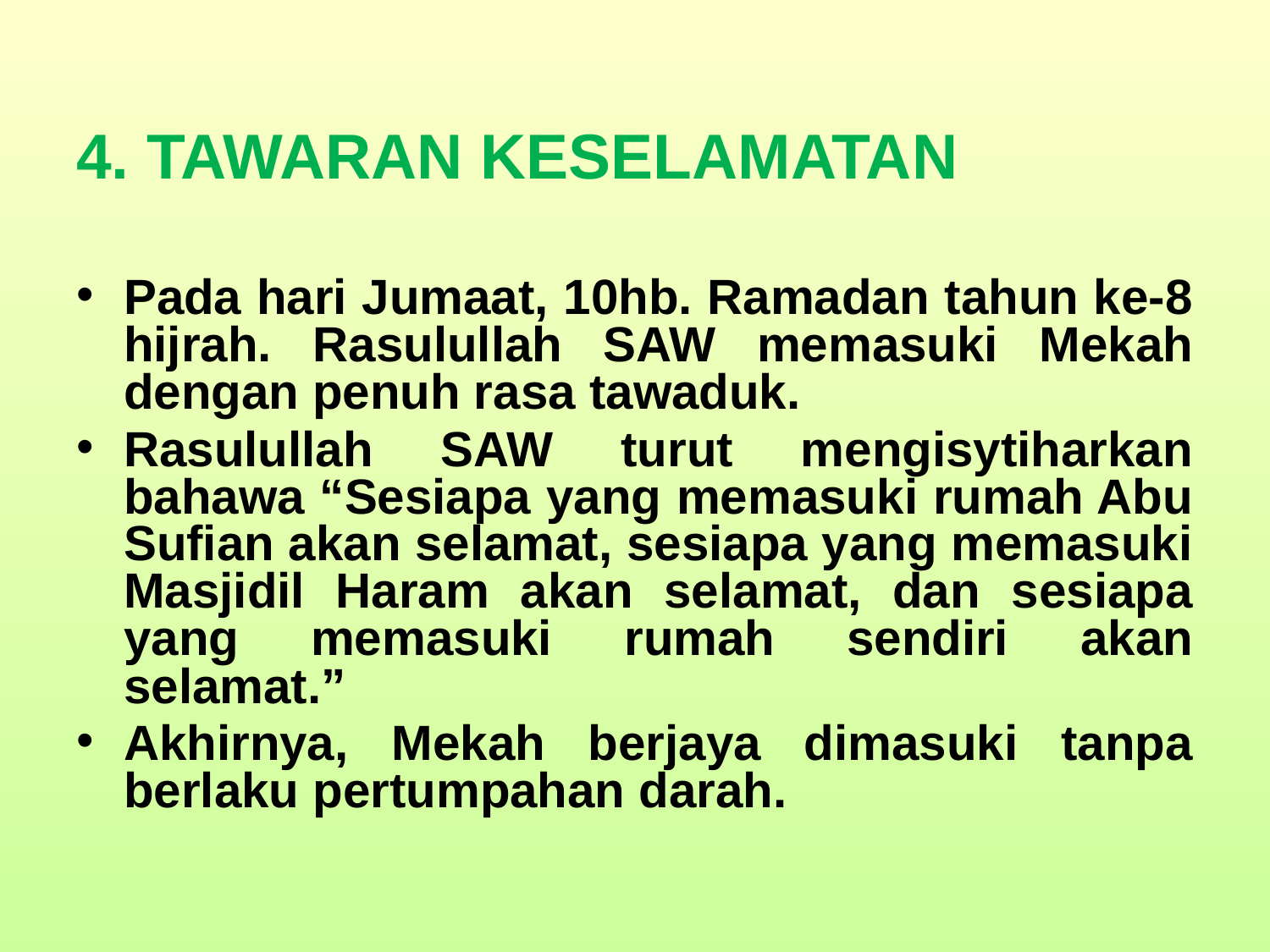

4. TAWARAN KESELAMATAN

Pada hari Jumaat, 10hb. Ramadan tahun ke-8 hijrah. Rasulullah SAW memasuki Mekah dengan penuh rasa tawaduk.
Rasulullah SAW turut mengisytiharkan bahawa “Sesiapa yang memasuki rumah Abu Sufian akan selamat, sesiapa yang memasuki Masjidil Haram akan selamat, dan sesiapa yang memasuki rumah sendiri akan selamat.”
Akhirnya, Mekah berjaya dimasuki tanpa berlaku pertumpahan darah.